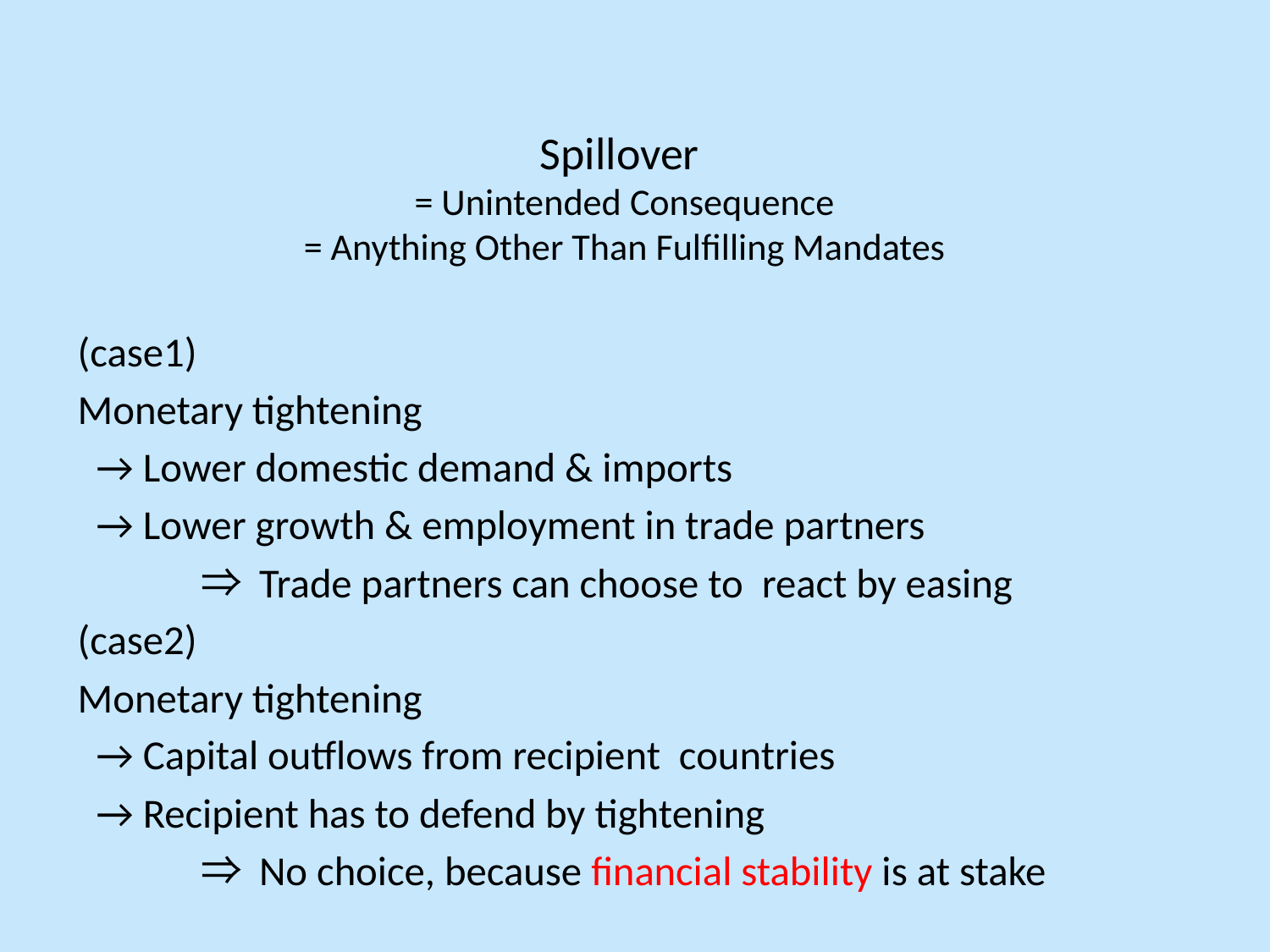

# Spillover = Unintended Consequence = Anything Other Than Fulfilling Mandates
(case1)
Monetary tightening
  → Lower domestic demand & imports
  → Lower growth & employment in trade partners
　　　⇒ Trade partners can choose to  react by easing
(case2)
Monetary tightening
  → Capital outflows from recipient  countries
  → Recipient has to defend by tightening
　　　⇒ No choice, because financial stability is at stake